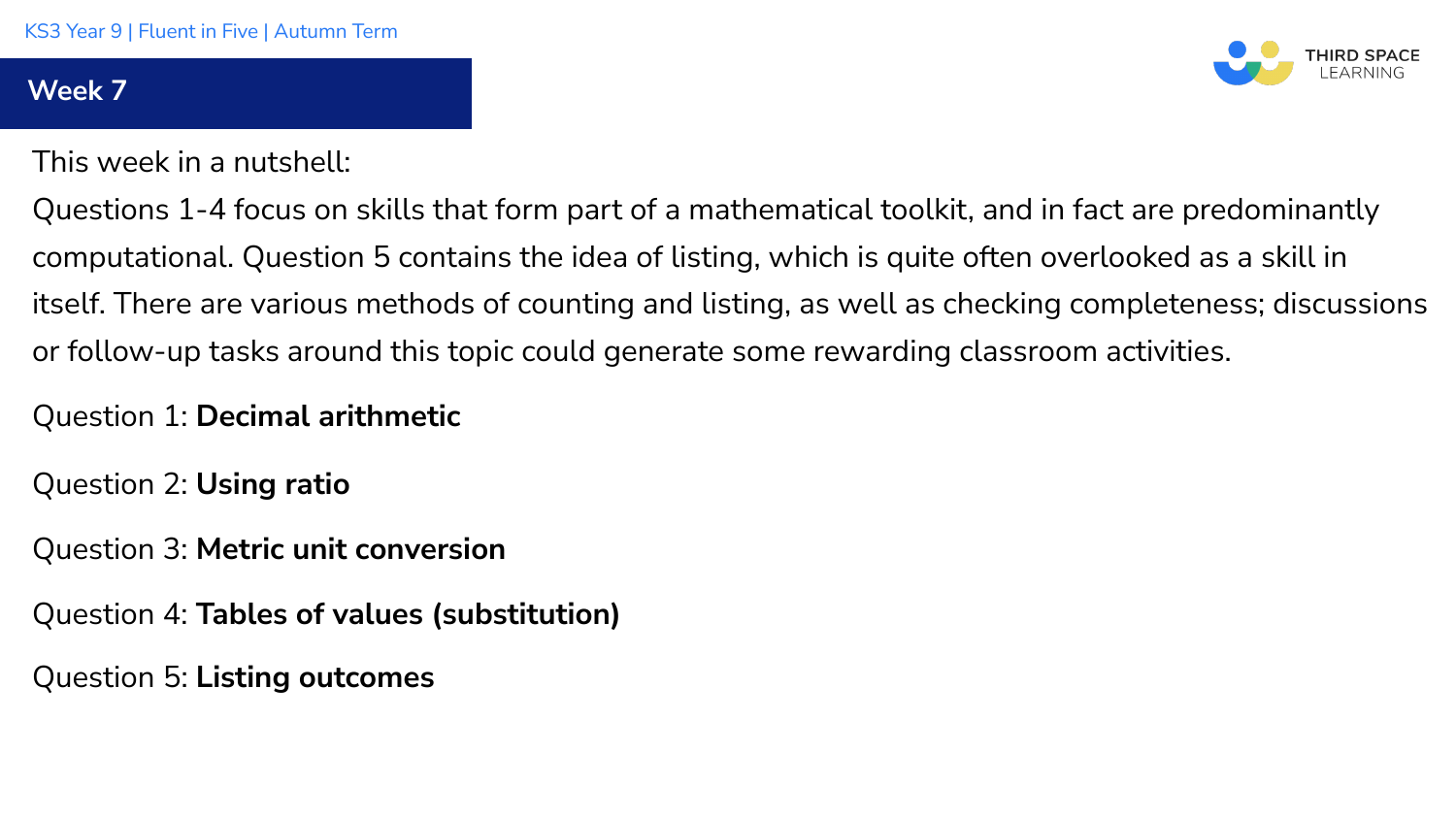

Week 7
| This week in a nutshell: Questions 1-4 focus on skills that form part of a mathematical toolkit, and in fact are predominantly computational. Question 5 contains the idea of listing, which is quite often overlooked as a skill in itself. There are various methods of counting and listing, as well as checking completeness; discussions or follow-up tasks around this topic could generate some rewarding classroom activities. |
| --- |
| Question 1: Decimal arithmetic |
| Question 2: Using ratio |
| Question 3: Metric unit conversion |
| Question 4: Tables of values (substitution) |
| Question 5: Listing outcomes |